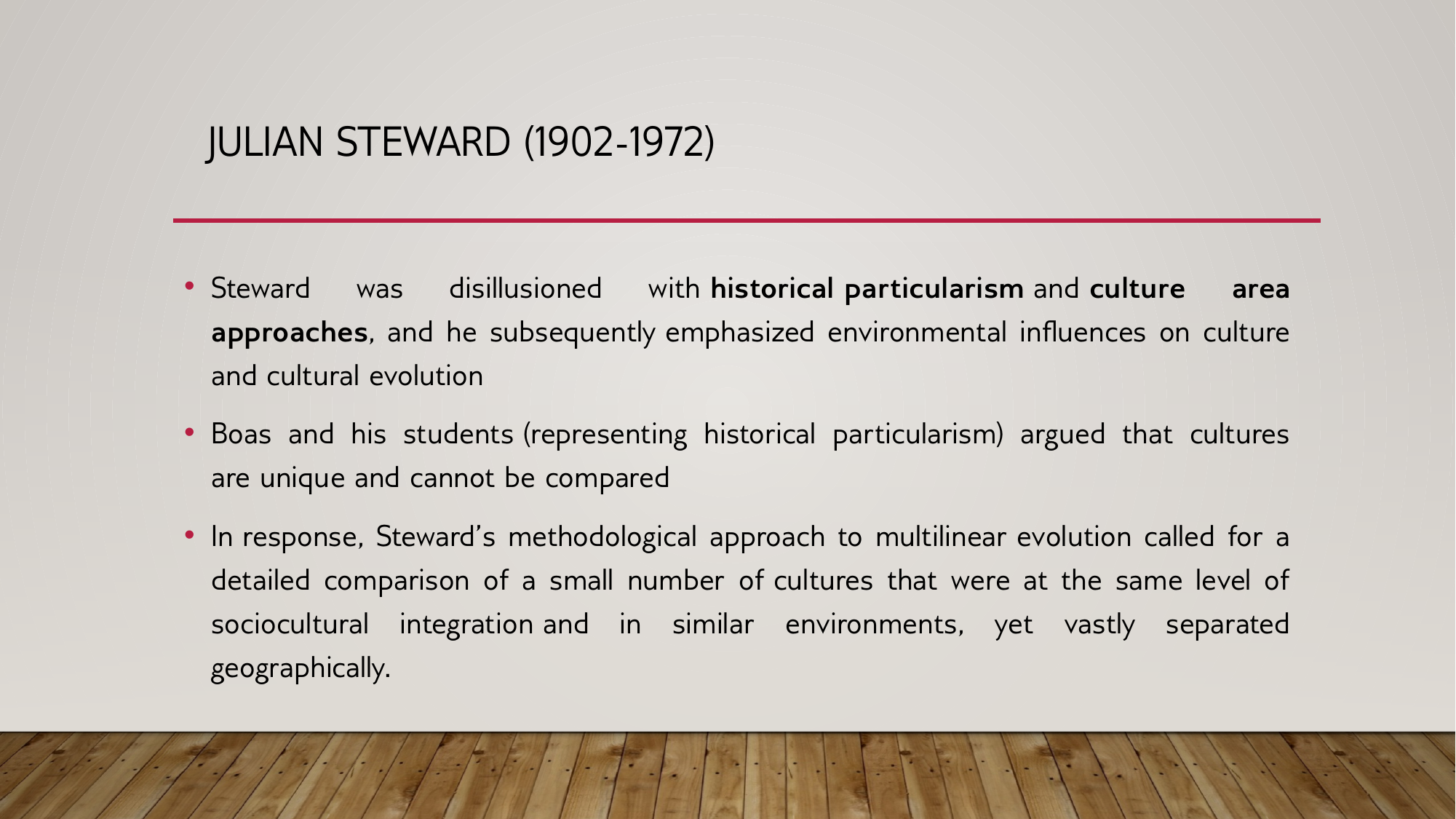

# Julian Steward (1902-1972)
Steward was disillusioned with historical particularism and culture area approaches, and he subsequently emphasized environmental influences on culture and cultural evolution
Boas and his students (representing historical particularism) argued that cultures are unique and cannot be compared
In response, Steward’s methodological approach to multilinear evolution called for a detailed comparison of a small number of cultures that were at the same level of sociocultural integration and in similar environments, yet vastly separated geographically.